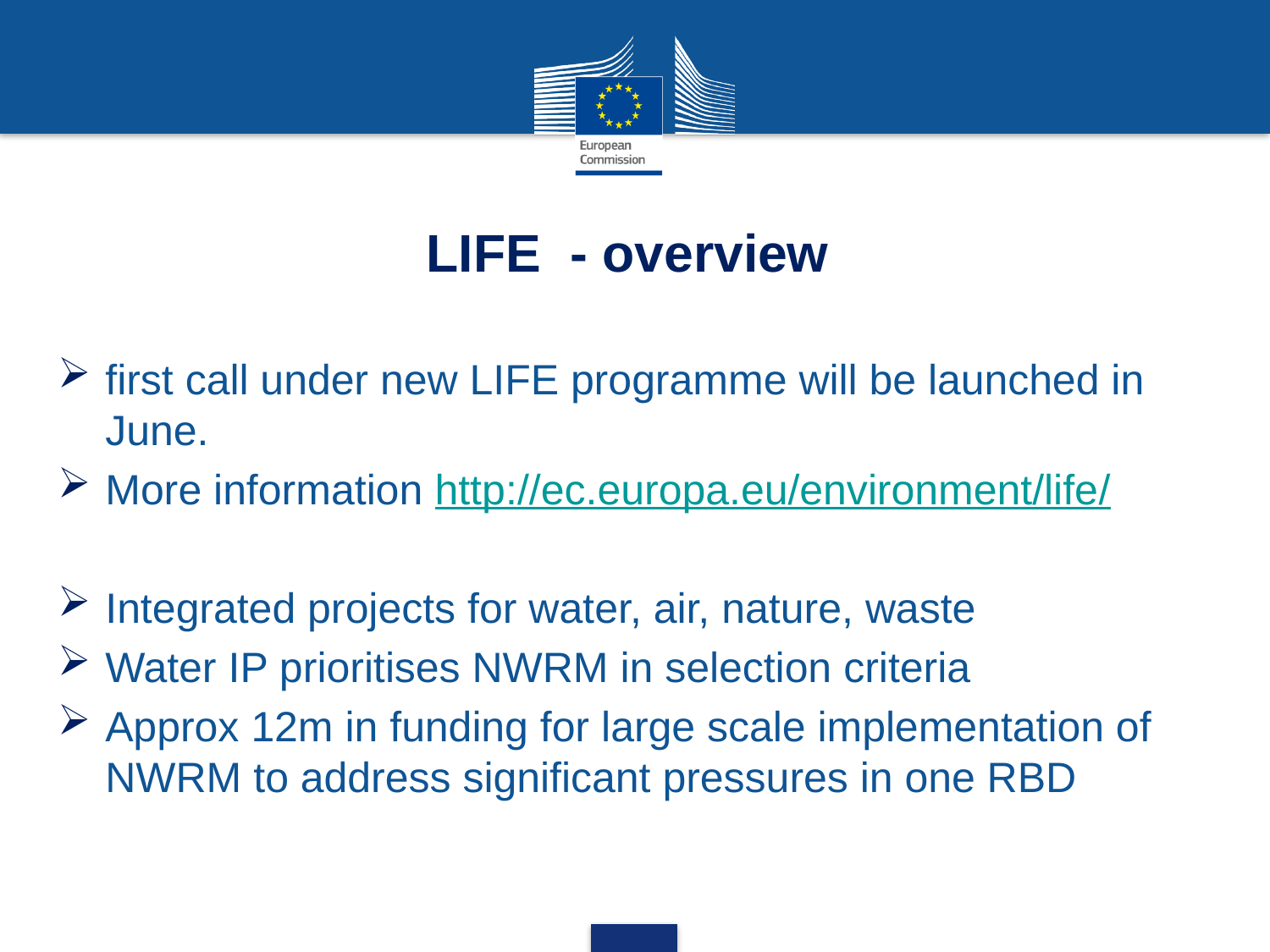

# LIFE  - overview
first call under new LIFE programme will be launched in June.
More information http://ec.europa.eu/environment/life/

Integrated projects for water, air, nature, waste
Water IP prioritises NWRM in selection criteria
Approx 12m in funding for large scale implementation of NWRM to address significant pressures in one RBD